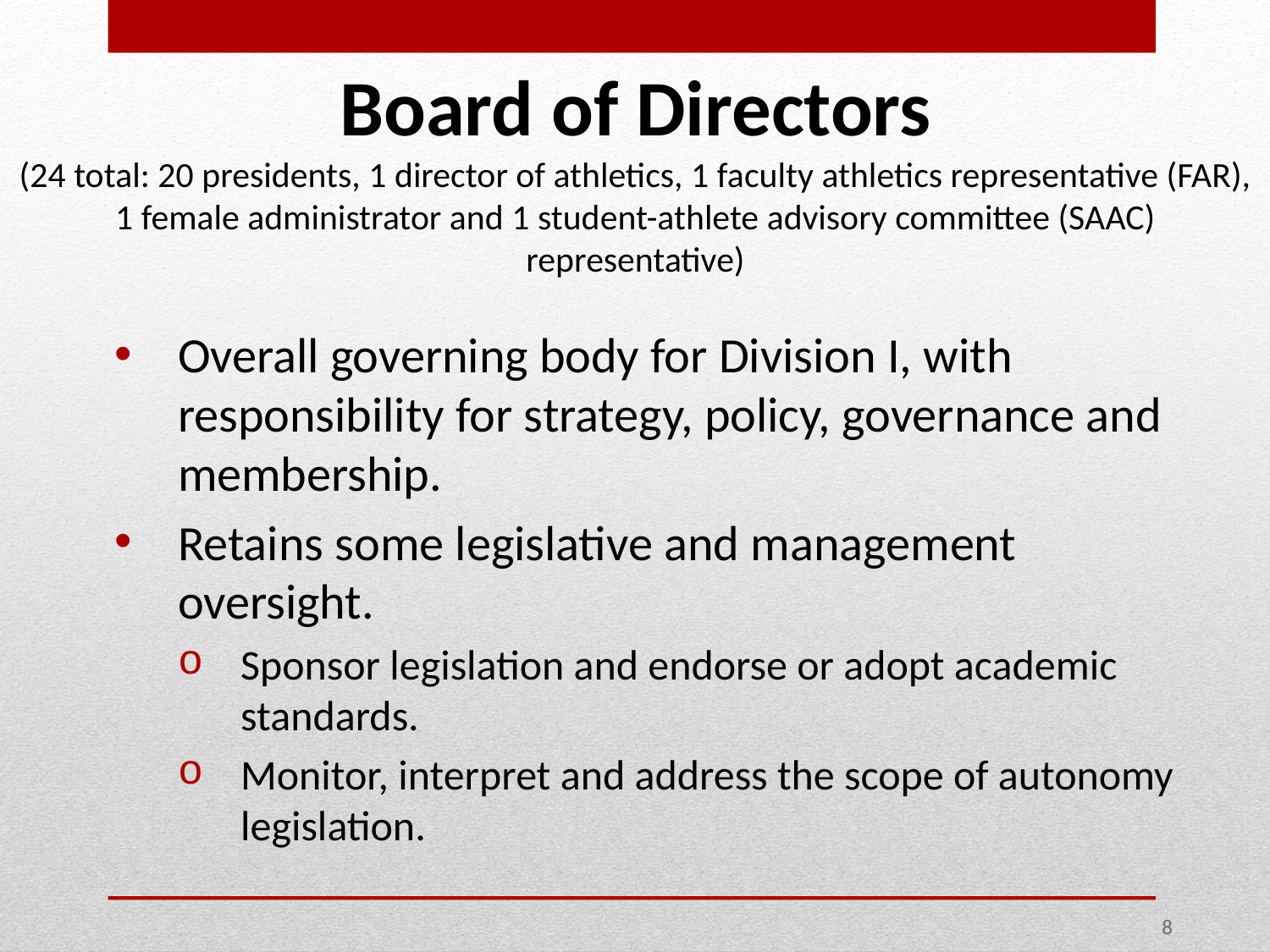

Board of Directors
(24 total: 20 presidents, 1 director of athletics, 1 faculty athletics representative (FAR), 1 female administrator and 1 student-athlete advisory committee (SAAC) representative)
Overall governing body for Division I, with responsibility for strategy, policy, governance and membership.
Retains some legislative and management oversight.
Sponsor legislation and endorse or adopt academic standards.
Monitor, interpret and address the scope of autonomy legislation.
8